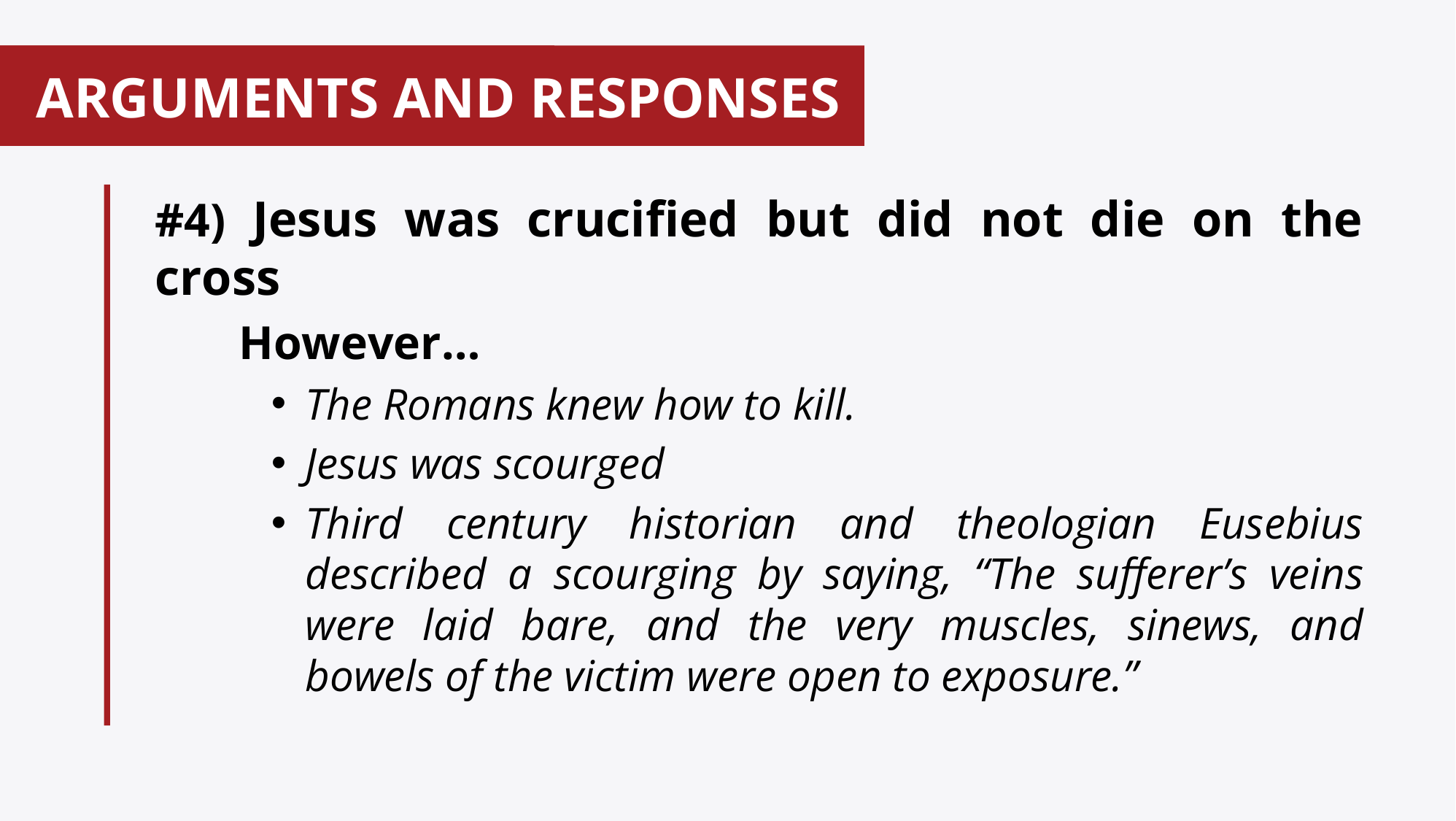

ARGUMENTS AND RESPONSES
#
#4) Jesus was crucified but did not die on the cross
  However…
The Romans knew how to kill.
Jesus was scourged
Third century historian and theologian Eusebius described a scourging by saying, “The sufferer’s veins were laid bare, and the very muscles, sinews, and bowels of the victim were open to exposure.”